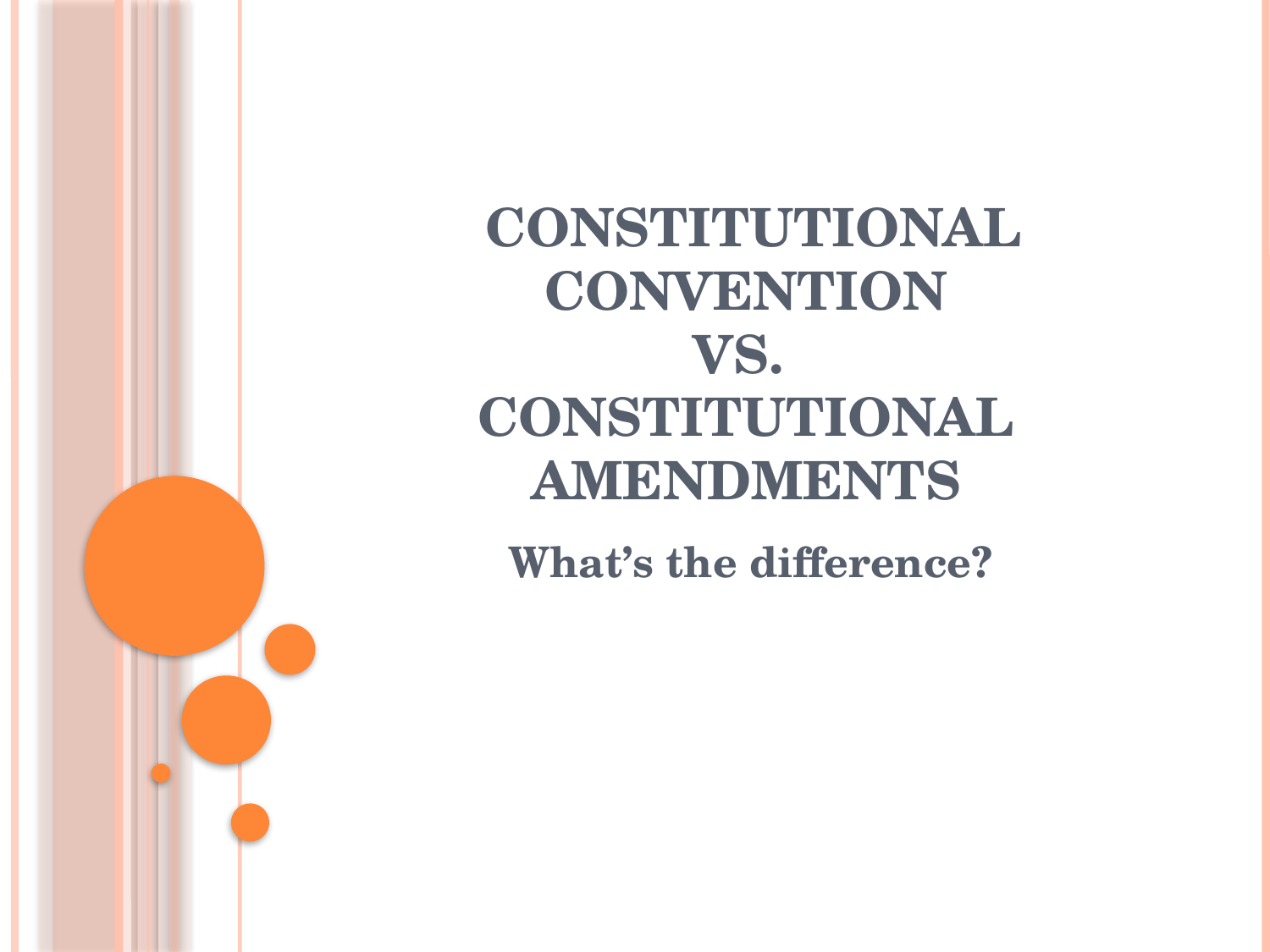

# Constitutional Convention vs. Constitutional amendments
What’s the difference?